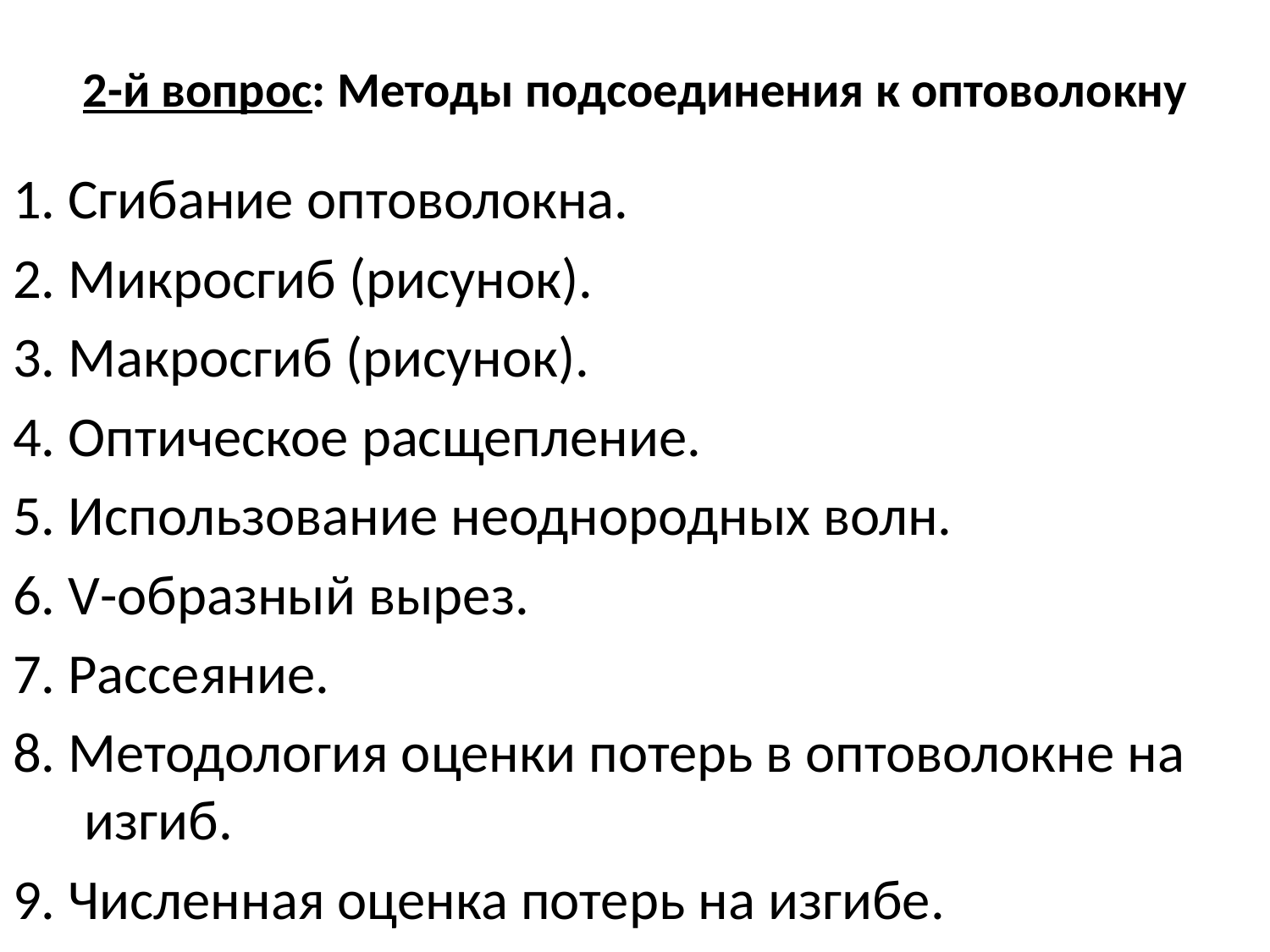

# 2-й вопрос: Методы подсоединения к оптоволокну
1. Сгибание оптоволокна.
2. Микросгиб (рисунок).
3. Макросгиб (рисунок).
4. Оптическое расщепление.
5. Использование неоднородных волн.
6. V-образный вырез.
7. Рассеяние.
8. Методология оценки потерь в оптоволокне на изгиб.
9. Численная оценка потерь на изгибе.